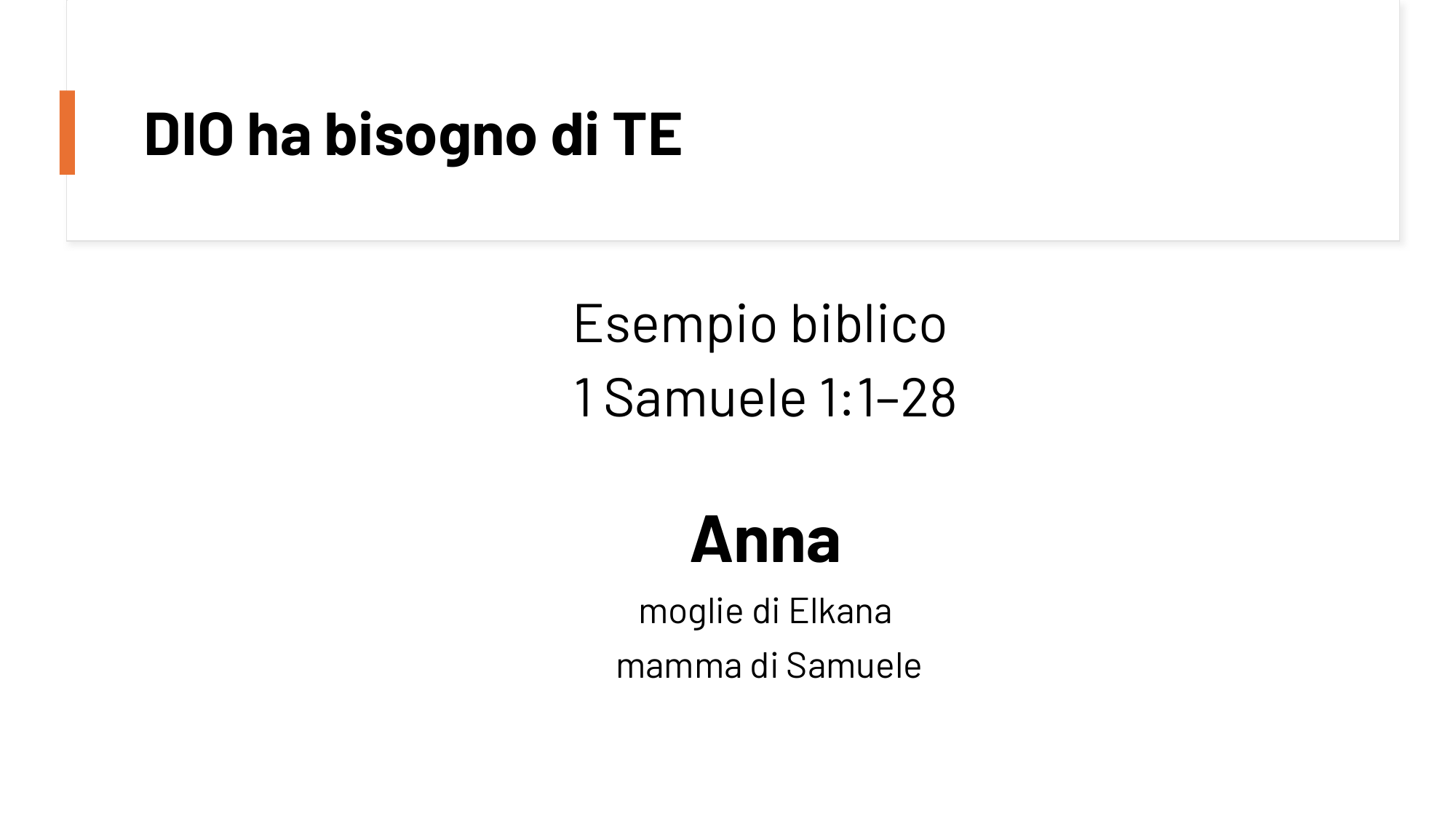

# DIO ha bisogno di TE

Esempio biblico
1 Samuele 1:1–28

Anna
moglie di Elkana
 mamma di Samuele